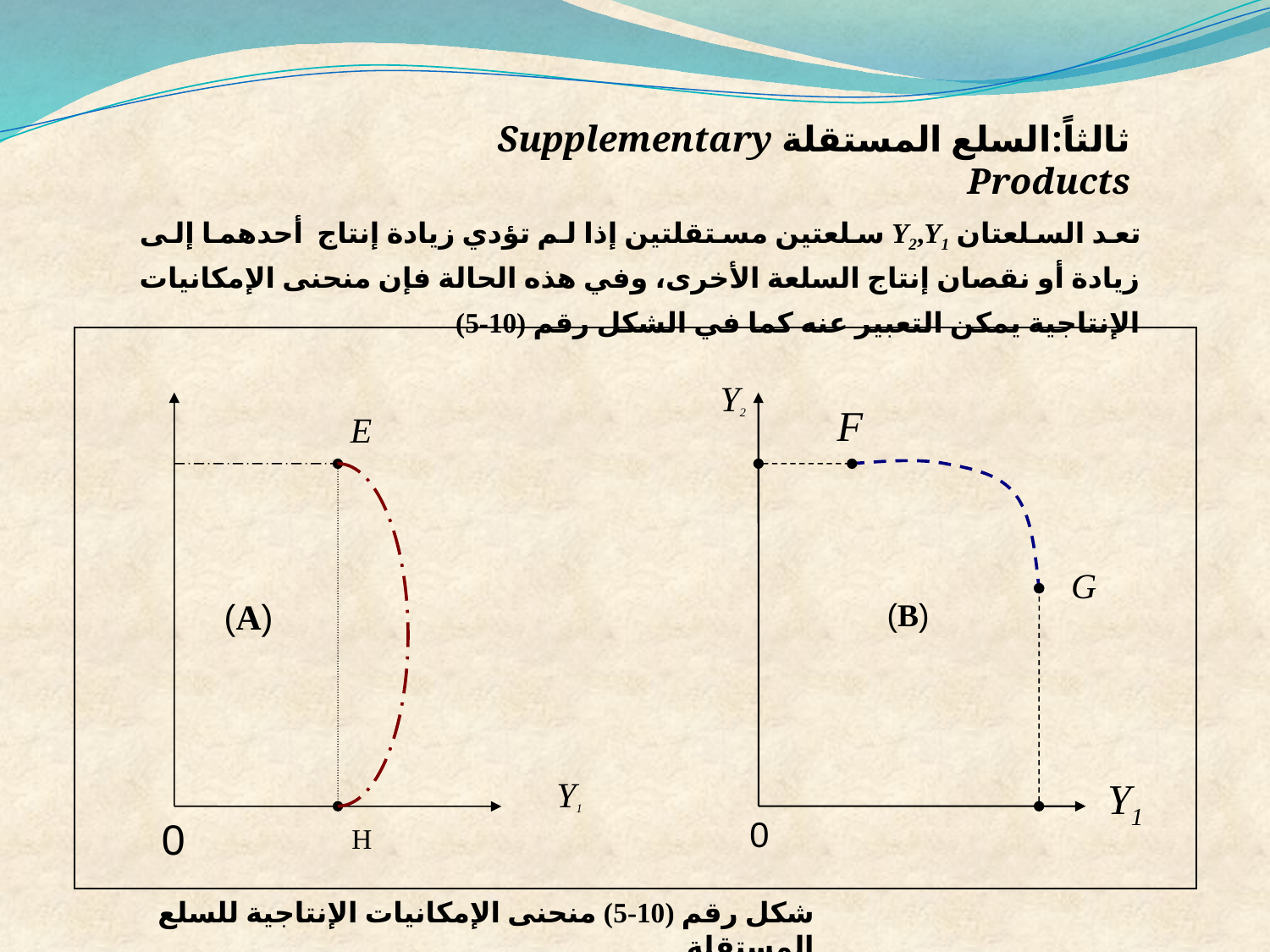

ثالثاً:السلع المستقلة Supplementary Products
تعد السلعتان Y2,Y1 سلعتين مستقلتين إذا لم تؤدي زيادة إنتاج  أحدهما إلى زيادة أو نقصان إنتاج السلعة الأخرى، وفي هذه الحالة فإن منحنى الإمكانيات الإنتاجية يمكن التعبير عنه كما في الشكل رقم (10-5)

Y2

F
E

G
(A)
(B)

Y1
Y1

0

0
H
شكل رقم (10-5) منحنى الإمكانيات الإنتاجية للسلع المستقلة